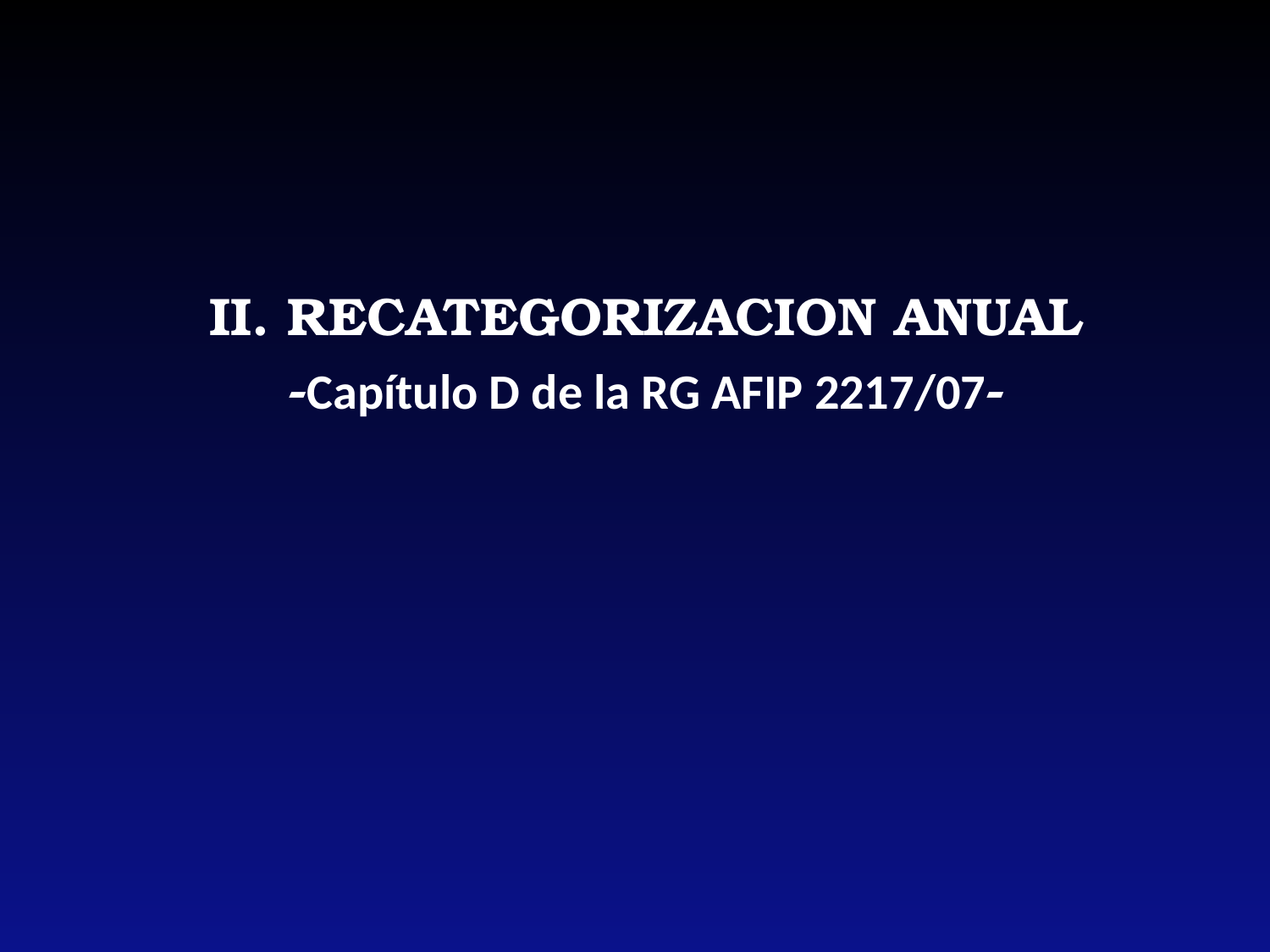

II. RECATEGORIZACION ANUAL
-Capítulo D de la RG AFIP 2217/07-